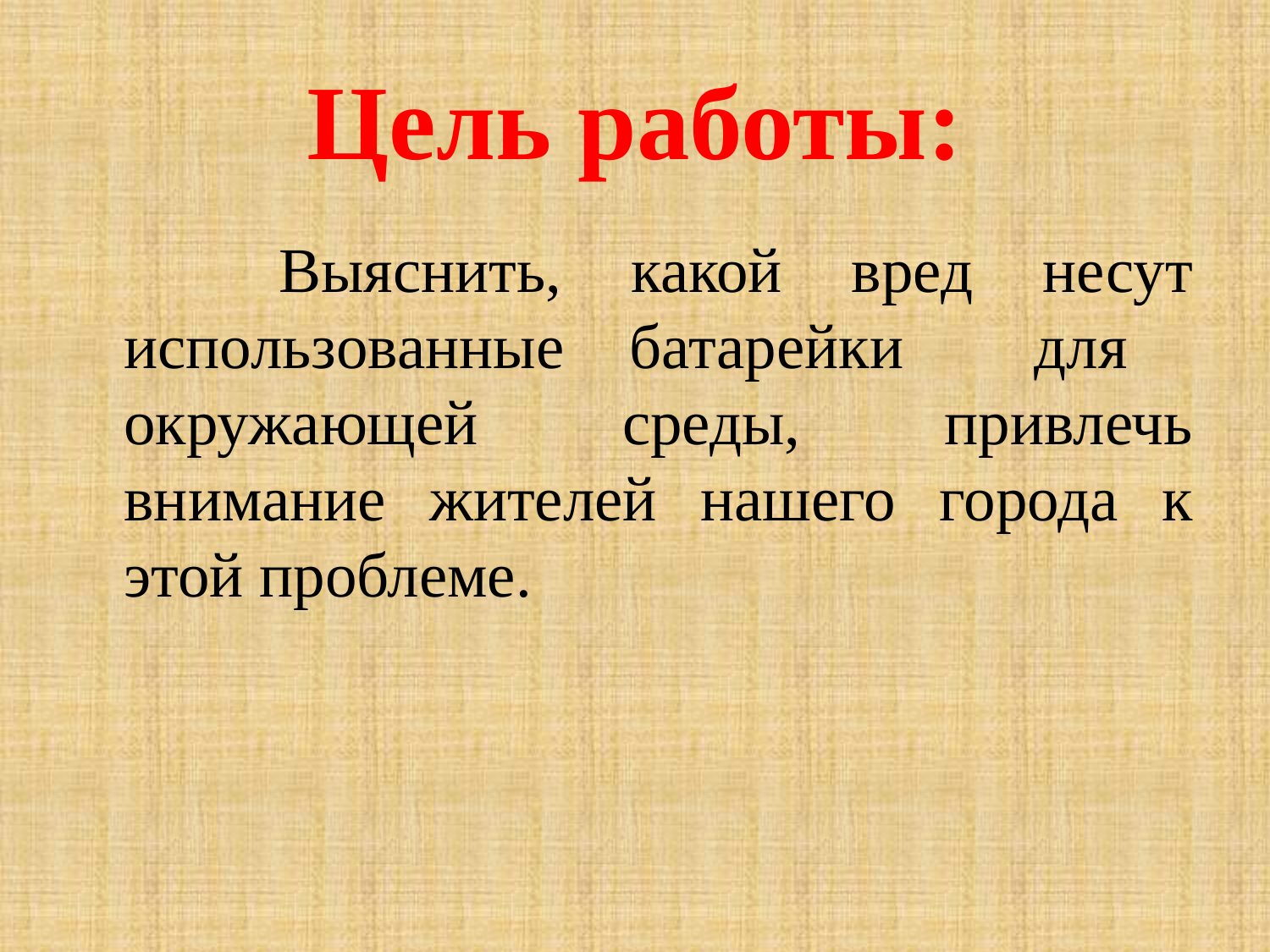

# Цель работы:
   Выяснить, какой вред несут использованные батарейки  для  окружающей среды, привлечь внимание жителей нашего города к этой проблеме.